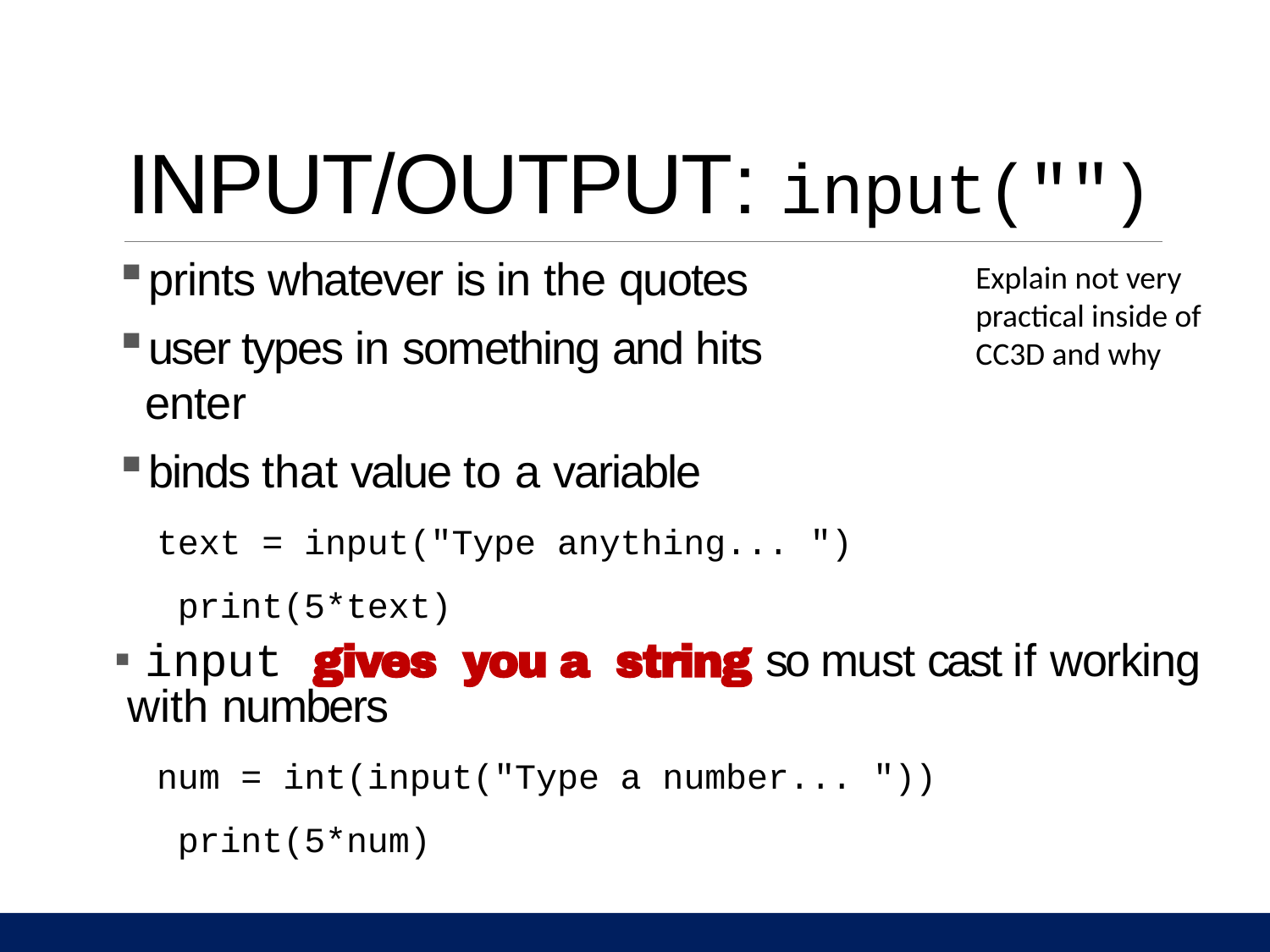

# INPUT/OUTPUT: input("")
prints whatever is in the quotes
user types in something and hits enter
binds that value to a variable
text = input("Type anything... ")  print(5*text)

Explain not very practical inside of CC3D and why
input
gives  you a  string so must cast if working
with numbers
num = int(input("Type a number... "))  print(5*num)